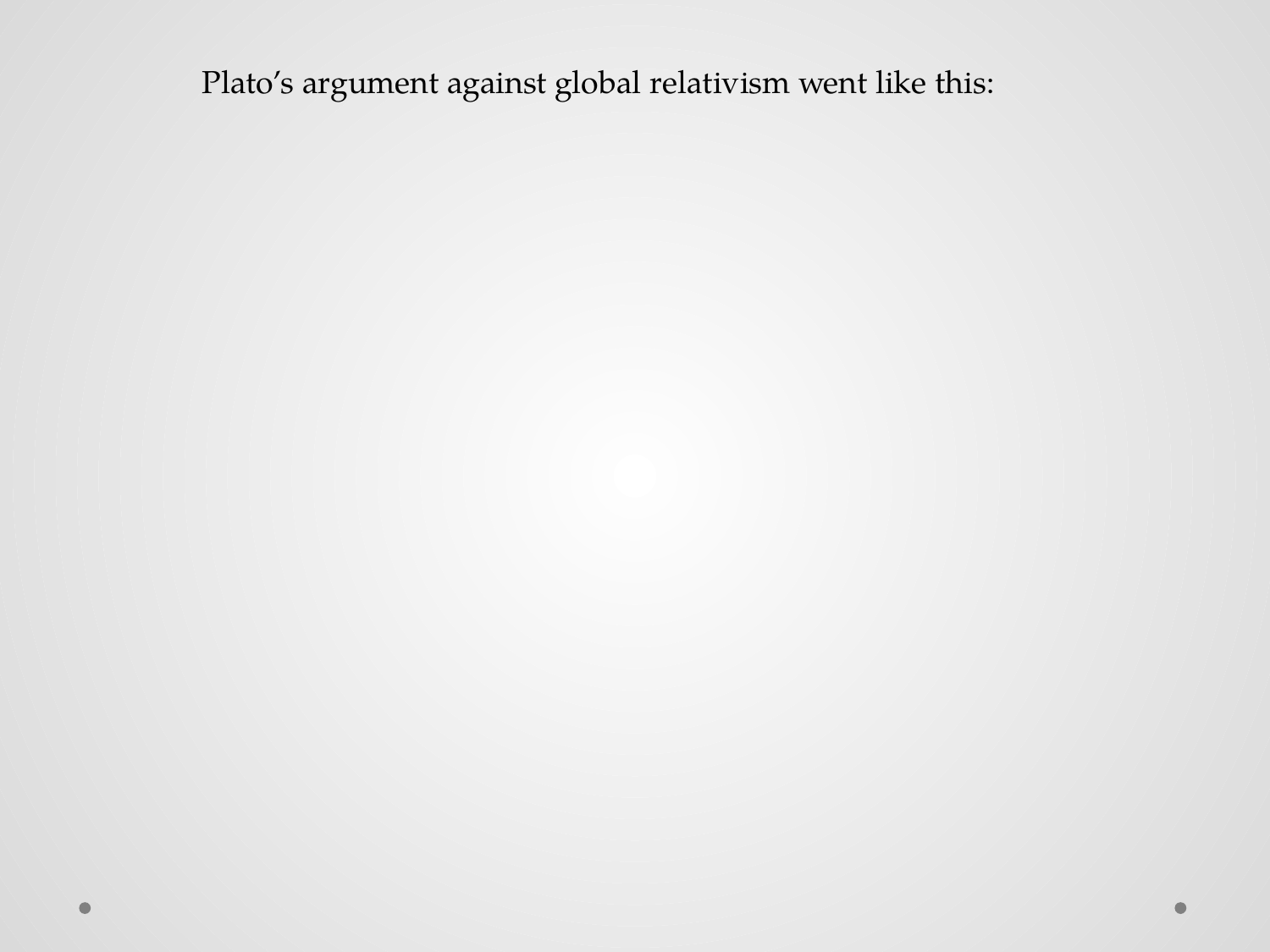

Plato’s argument against global relativism went like this: